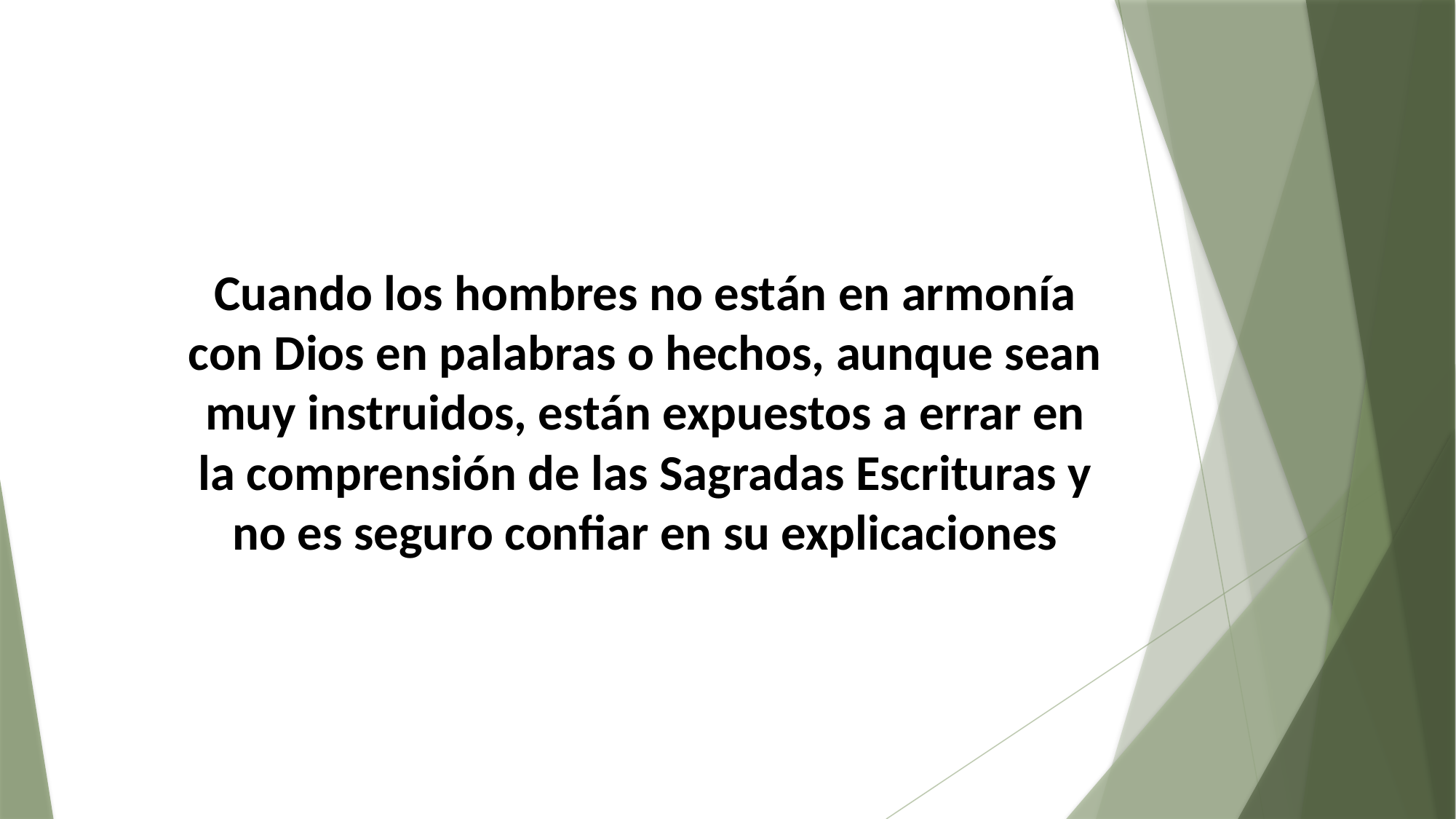

Cuando los hombres no están en armonía con Dios en palabras o hechos, aunque sean muy instruidos, están expuestos a errar en la comprensión de las Sagradas Escrituras y no es seguro confiar en su explicaciones